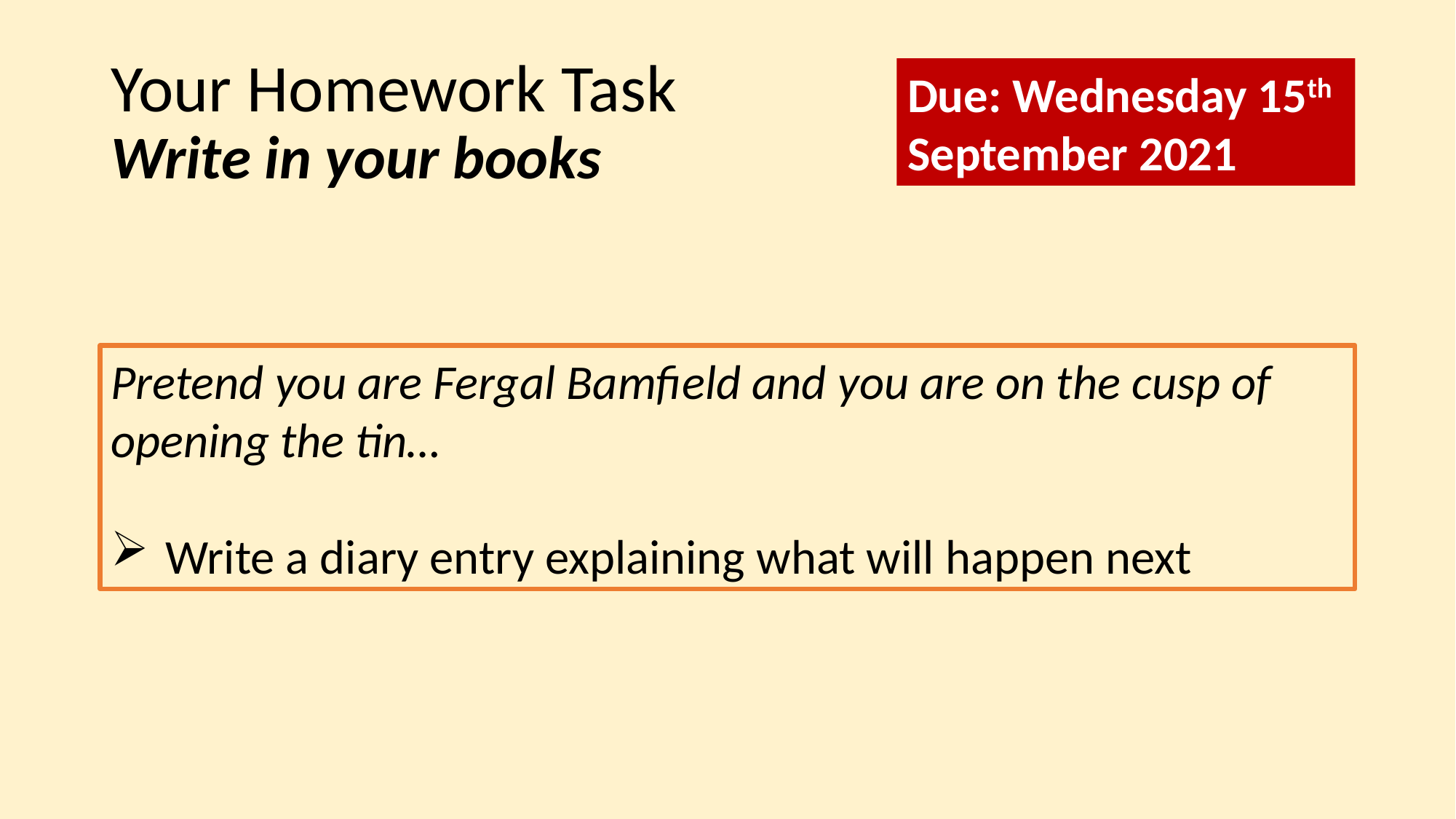

# Your Homework Task Write in your books
Due: Wednesday 15th September 2021
Pretend you are Fergal Bamfield and you are on the cusp of opening the tin…

Write a diary entry explaining what will happen next